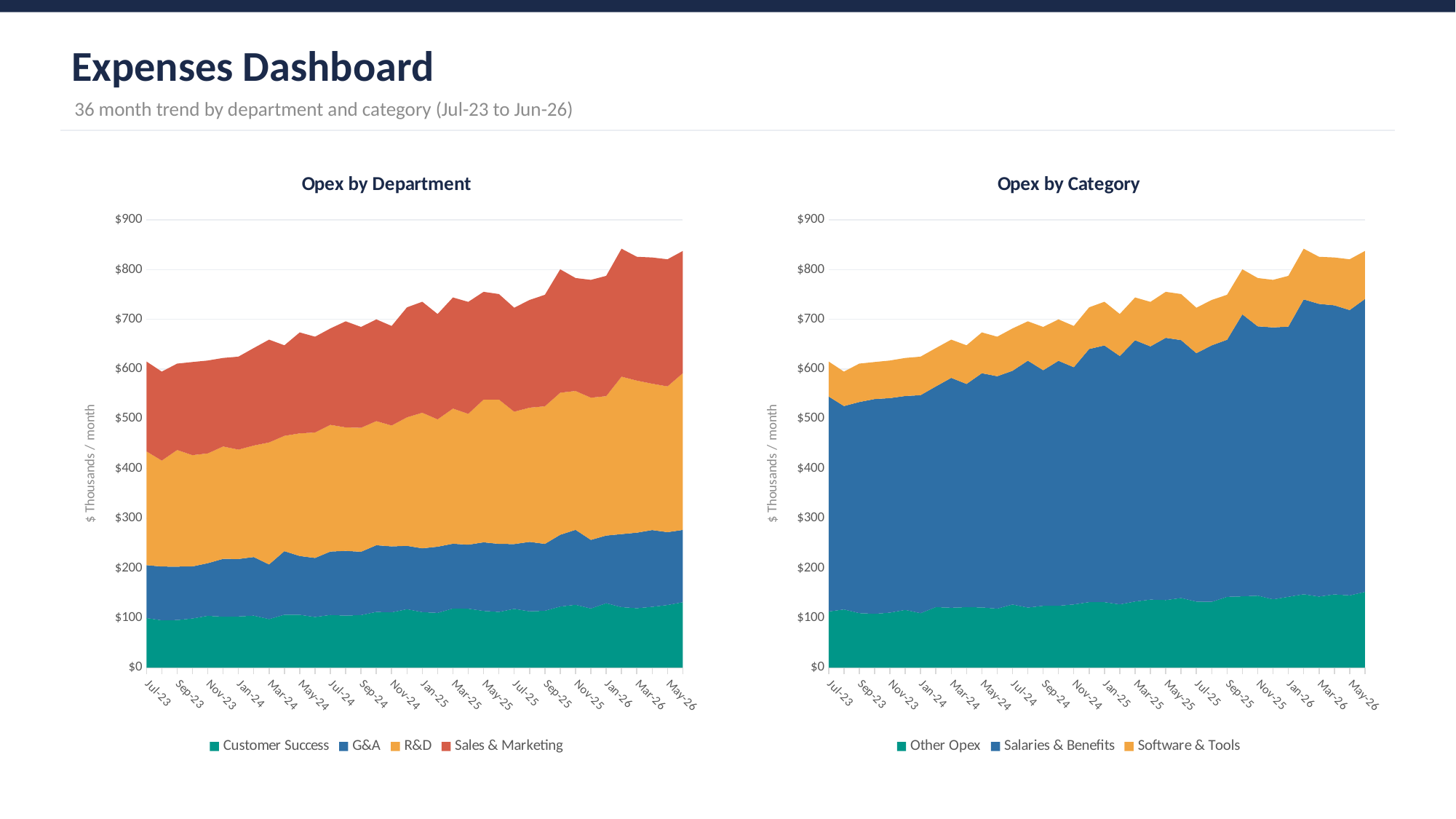

Expenses Dashboard
36 month trend by department and category (Jul-23 to Jun-26)

### Chart: Opex by Department

| Category |  |  |  |  |
|---|---|---|---|---|
| Jul-23 | 99761.49 | 106399.24 | 228678.31 | 180473.19 |
| Aug-23 | 95281.57 | 107998.99 | 212938.84 | 178783.39 |
| Sep-23 | 95856.45 | 107358.14 | 234274.12 | 173515.77 |
| Oct-23 | 98949.73 | 104614.46 | 223593.9 | 187102.23 |
| Nov-23 | 104325.63 | 105681.87 | 220730.61 | 186564.07 |
| Dec-23 | 102525.34 | 116228.8 | 225871.09 | 177835.21 |
| Jan-24 | 102991.59 | 115469.37 | 219841.1 | 186697.89 |
| Feb-24 | 104682.46 | 117666.12 | 224110.72 | 195842.35 |
| Mar-24 | 97765.77 | 109767.34 | 245145.8 | 206581.4 |
| Apr-24 | 106485.43 | 127674.54 | 231745.92 | 181958.19 |
| May-24 | 106337.7 | 118088.84 | 246513.01 | 202833.12 |
| Jun-24 | 101956.44 | 118629.76 | 252159.59 | 192323.57 |
| Jul-24 | 105998.79 | 127461.94 | 254607.22 | 193610.28 |
| Aug-24 | 104690.29 | 130134.94 | 248154.71 | 213091.18 |
| Sep-24 | 105875.28 | 127124.19 | 249214.91 | 202489.31 |
| Oct-24 | 112040.06 | 134067.72 | 249461.41 | 204375.65 |
| Nov-24 | 111317.98 | 132428.97 | 243026.48 | 199907.99 |
| Dec-24 | 117592.02 | 127345.29 | 258208.35 | 220988.45 |
| Jan-25 | 111732.81 | 128196.86 | 272510.7 | 222877.61 |
| Feb-25 | 110182.12 | 132993.93 | 255905.72 | 211592.12 |
| Mar-25 | 119090.37 | 130050.57 | 271624.98 | 223170.67 |
| Apr-25 | 118629.08 | 128492.92 | 263078.86 | 224861.09 |
| May-25 | 114157.23 | 137791.36 | 286861.1 | 216460.69 |
| Jun-25 | 112117.84 | 136699.54 | 290130.97 | 211875.4 |
| Jul-25 | 118305.58 | 130151.7 | 265984.84 | 208922.96 |
| Aug-25 | 113273.34 | 139620.51 | 269687.39 | 216358.49 |
| Sep-25 | 114466.46 | 134360.47 | 276554.71 | 223919.46 |
| Oct-25 | 122893.52 | 144219.78 | 285566.05 | 247894.86 |
| Nov-25 | 126474.34 | 150550.35 | 279044.24 | 226952.96 |
| Dec-25 | 118947.36 | 137848.88 | 285836.47 | 236622.75 |
| Jan-26 | 129643.59 | 135905.76 | 280105.6 | 241665.21 |
| Feb-26 | 121738.65 | 146706.92 | 316391.54 | 257120.1 |
| Mar-26 | 119575.77 | 151758.92 | 305549.94 | 248821.84 |
| Apr-26 | 122311.47 | 154319.17 | 294084.09 | 253548.16 |
| May-26 | 126007.46 | 146361.88 | 292993.61 | 255272.22 |
| Jun-26 | 131629.97 | 145201.96 | 315130.54 | 245495.3 |

### Chart: Opex by Category

| Category |  |  |  |
|---|---|---|---|
| Jul-23 | 113010.18 | 432031.79 | 70270.26 |
| Aug-23 | 117039.34 | 408727.99 | 69235.46 |
| Sep-23 | 109771.88 | 424131.96 | 77100.64 |
| Oct-23 | 108275.07 | 431562.33 | 74422.92 |
| Nov-23 | 110714.83 | 431029.51 | 75557.84 |
| Dec-23 | 116187.41 | 429784.79 | 76488.24 |
| Jan-24 | 109567.12 | 438119.55 | 77313.28 |
| Feb-24 | 121853.81 | 443391.24 | 77056.6 |
| Mar-24 | 120424.8 | 462014.96 | 76820.55 |
| Apr-24 | 121712.39 | 448513.46 | 77638.23 |
| May-24 | 121164.97 | 470650.92 | 81956.78 |
| Jun-24 | 118705.38 | 467029.03 | 79334.95 |
| Jul-24 | 127008.24 | 469628.79 | 85041.2 |
| Aug-24 | 120851.94 | 496177.67 | 79041.51 |
| Sep-24 | 124428.1 | 473387.1 | 86888.49 |
| Oct-24 | 124475.8 | 492265.71 | 83203.33 |
| Nov-24 | 127159.52 | 476641.95 | 82879.95 |
| Dec-24 | 131780.95 | 508593.21 | 83759.95 |
| Jan-25 | 131744.65 | 515819.17 | 87754.16 |
| Feb-25 | 127300.92 | 499031.45 | 84341.52 |
| Mar-25 | 133067.57 | 524999.73 | 85869.29 |
| Apr-25 | 136841.1 | 508843.02 | 89377.83 |
| May-25 | 135948.78 | 526935.5 | 92386.1 |
| Jun-25 | 140059.3 | 518248.89 | 92515.56 |
| Jul-25 | 132859.73 | 499181.59 | 91323.76 |
| Aug-25 | 132351.16 | 515416.06 | 91172.51 |
| Sep-25 | 142357.11 | 516579.63 | 90364.36 |
| Oct-25 | 143387.99 | 566660.62 | 90525.6 |
| Nov-25 | 144827.18 | 541224.35 | 96970.36 |
| Dec-25 | 137488.1 | 546238.85 | 95528.51 |
| Jan-26 | 142513.69 | 542903.28 | 101903.19 |
| Feb-26 | 147576.92 | 592508.42 | 101871.87 |
| Mar-26 | 143009.81 | 588071.42 | 94625.24 |
| Apr-26 | 147293.98 | 580887.12 | 96081.79 |
| May-26 | 145331.63 | 573313.02 | 101990.52 |
| Jun-26 | 152309.62 | 588666.42 | 96481.73 |